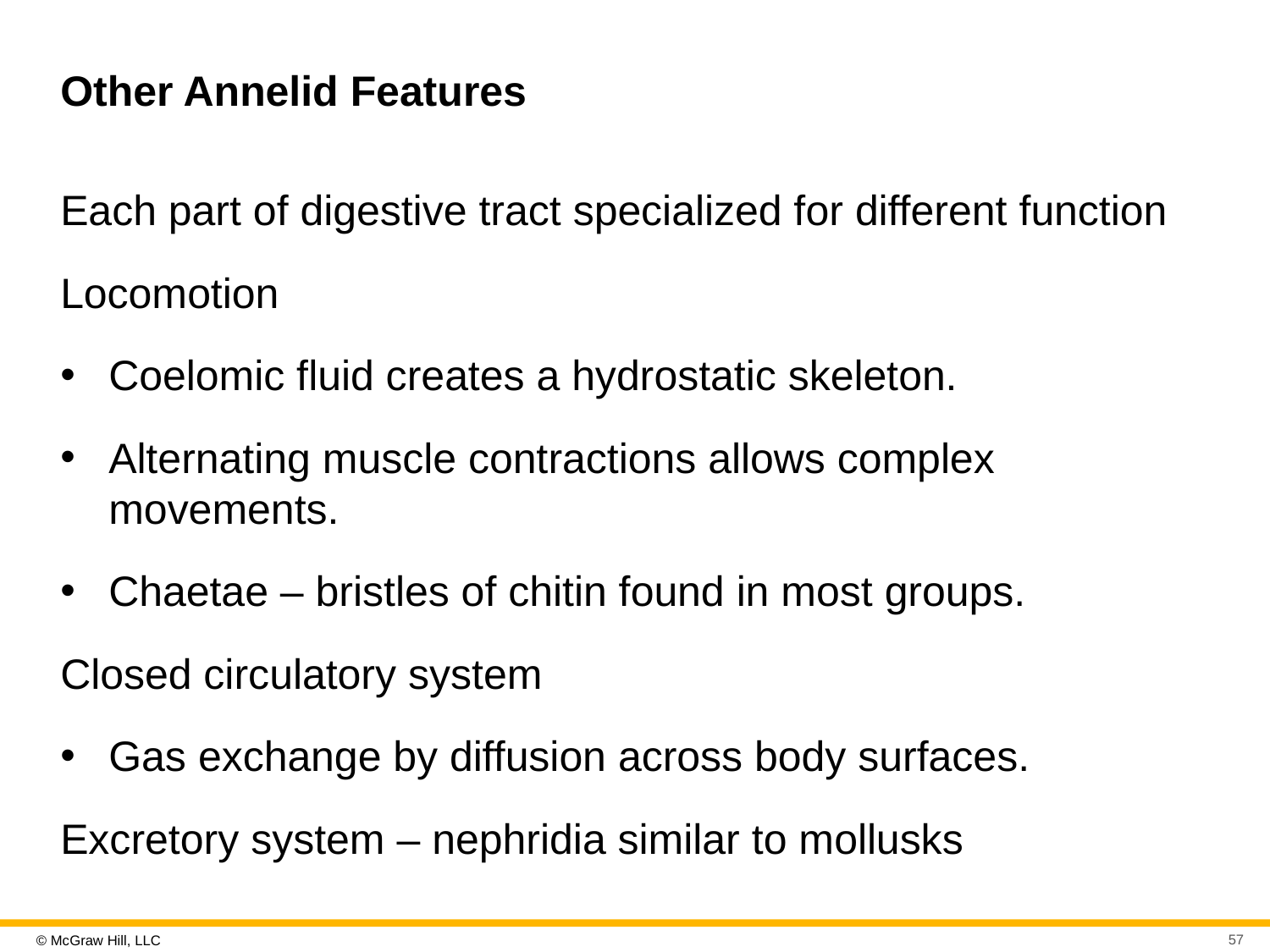

# Other Annelid Features
Each part of digestive tract specialized for different function
Locomotion
Coelomic fluid creates a hydrostatic skeleton.
Alternating muscle contractions allows complex movements.
Chaetae – bristles of chitin found in most groups.
Closed circulatory system
Gas exchange by diffusion across body surfaces.
Excretory system – nephridia similar to mollusks
57